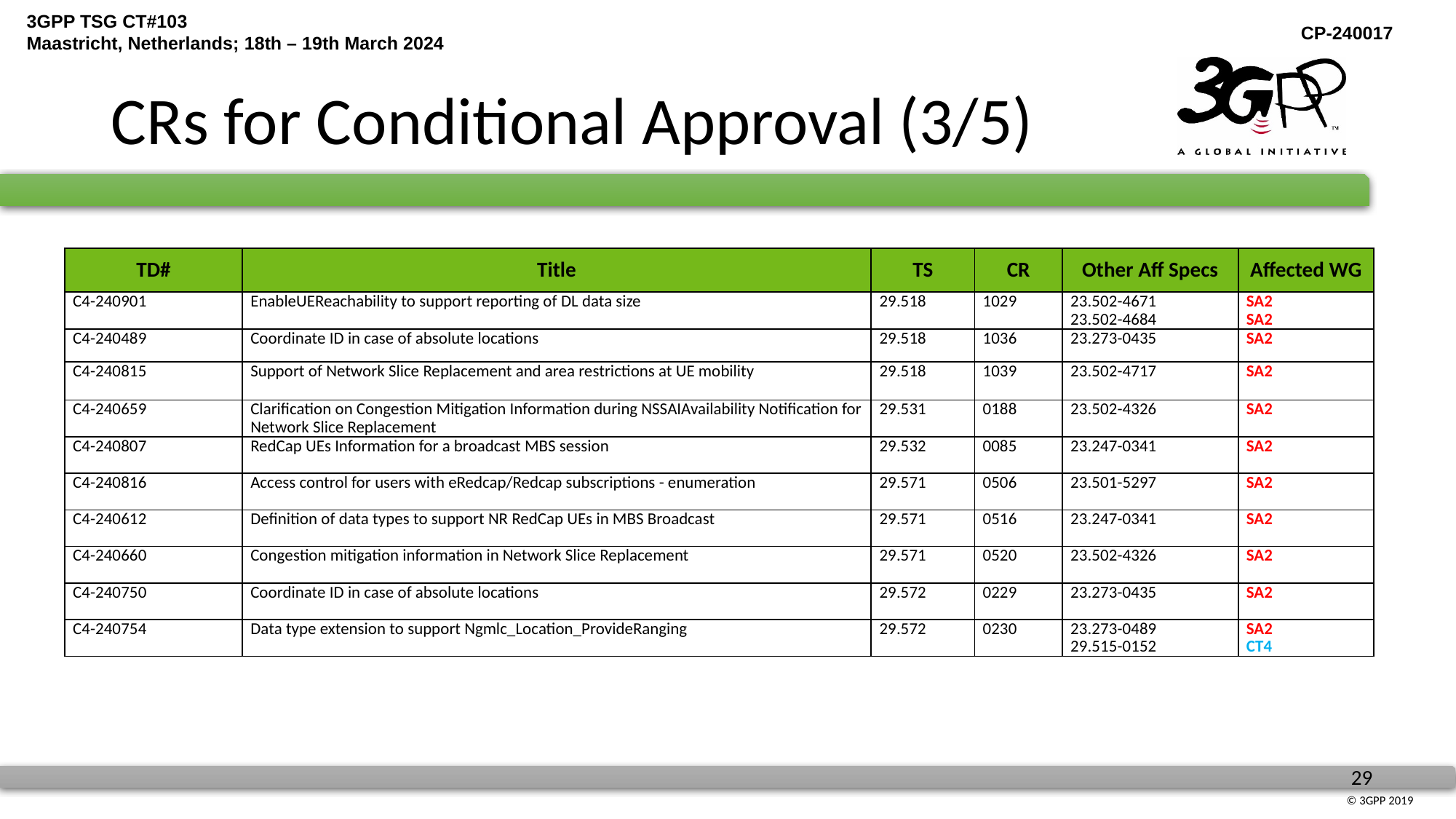

# CRs for Conditional Approval (3/5)
| TD# | Title | TS | CR | Other Aff Specs | Affected WG |
| --- | --- | --- | --- | --- | --- |
| C4-240901 | EnableUEReachability to support reporting of DL data size | 29.518 | 1029 | 23.502-4671 23.502-4684 | SA2 SA2 |
| C4-240489 | Coordinate ID in case of absolute locations | 29.518 | 1036 | 23.273-0435 | SA2 |
| C4-240815 | Support of Network Slice Replacement and area restrictions at UE mobility | 29.518 | 1039 | 23.502-4717 | SA2 |
| C4-240659 | Clarification on Congestion Mitigation Information during NSSAIAvailability Notification for Network Slice Replacement | 29.531 | 0188 | 23.502-4326 | SA2 |
| C4-240807 | RedCap UEs Information for a broadcast MBS session | 29.532 | 0085 | 23.247-0341 | SA2 |
| C4-240816 | Access control for users with eRedcap/Redcap subscriptions - enumeration | 29.571 | 0506 | 23.501-5297 | SA2 |
| C4-240612 | Definition of data types to support NR RedCap UEs in MBS Broadcast | 29.571 | 0516 | 23.247-0341 | SA2 |
| C4-240660 | Congestion mitigation information in Network Slice Replacement | 29.571 | 0520 | 23.502-4326 | SA2 |
| C4-240750 | Coordinate ID in case of absolute locations | 29.572 | 0229 | 23.273-0435 | SA2 |
| C4-240754 | Data type extension to support Ngmlc\_Location\_ProvideRanging | 29.572 | 0230 | 23.273-0489 29.515-0152 | SA2 CT4 |